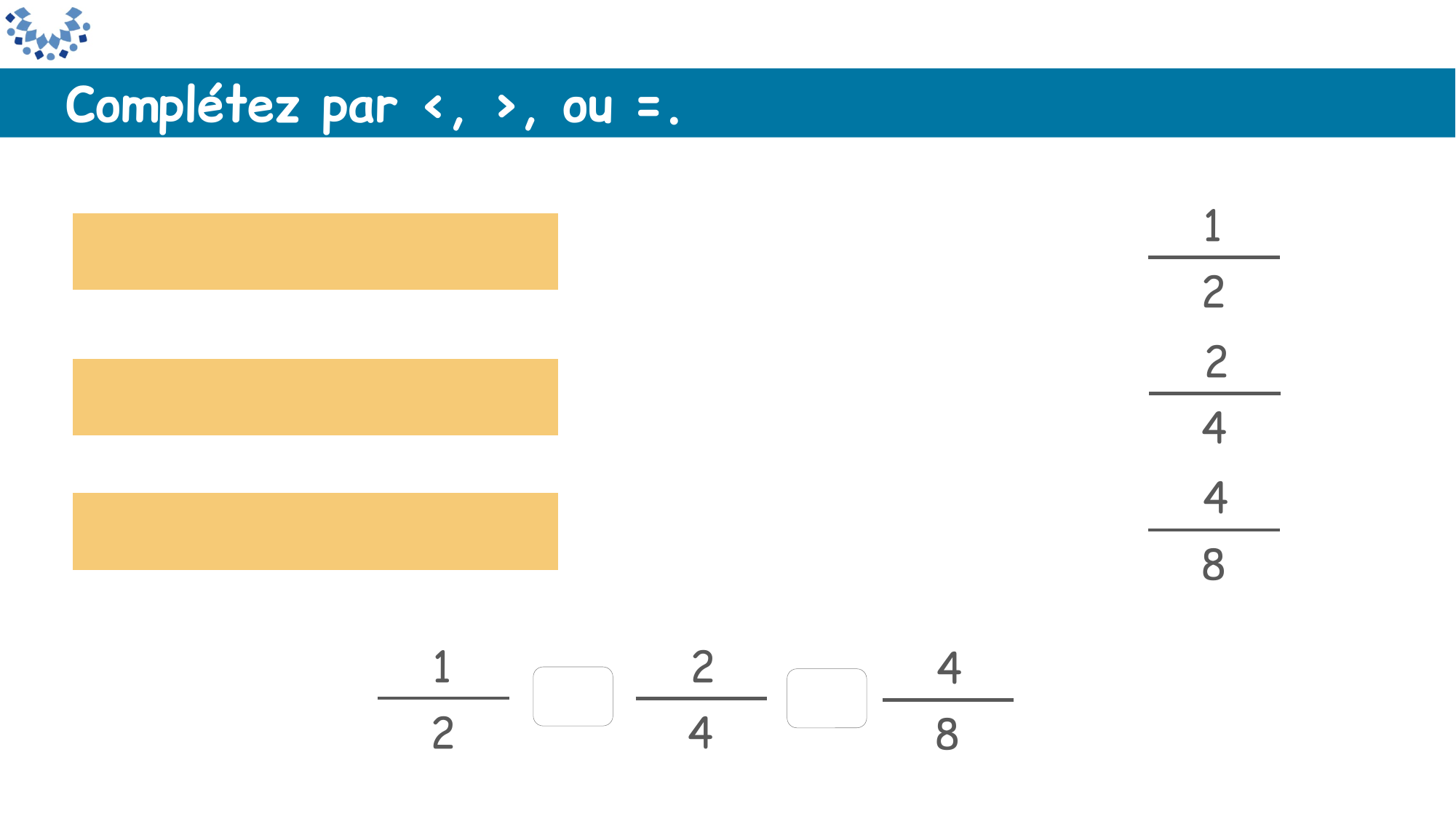

Complétez par <, >, ou =.
1
2
|  |  |  |  |
| --- | --- | --- | --- |
2
4
|  |  |
| --- | --- |
4
8
|  |  |  |  |  |  |  |  |
| --- | --- | --- | --- | --- | --- | --- | --- |
1
2
2
4
4
8
=
=